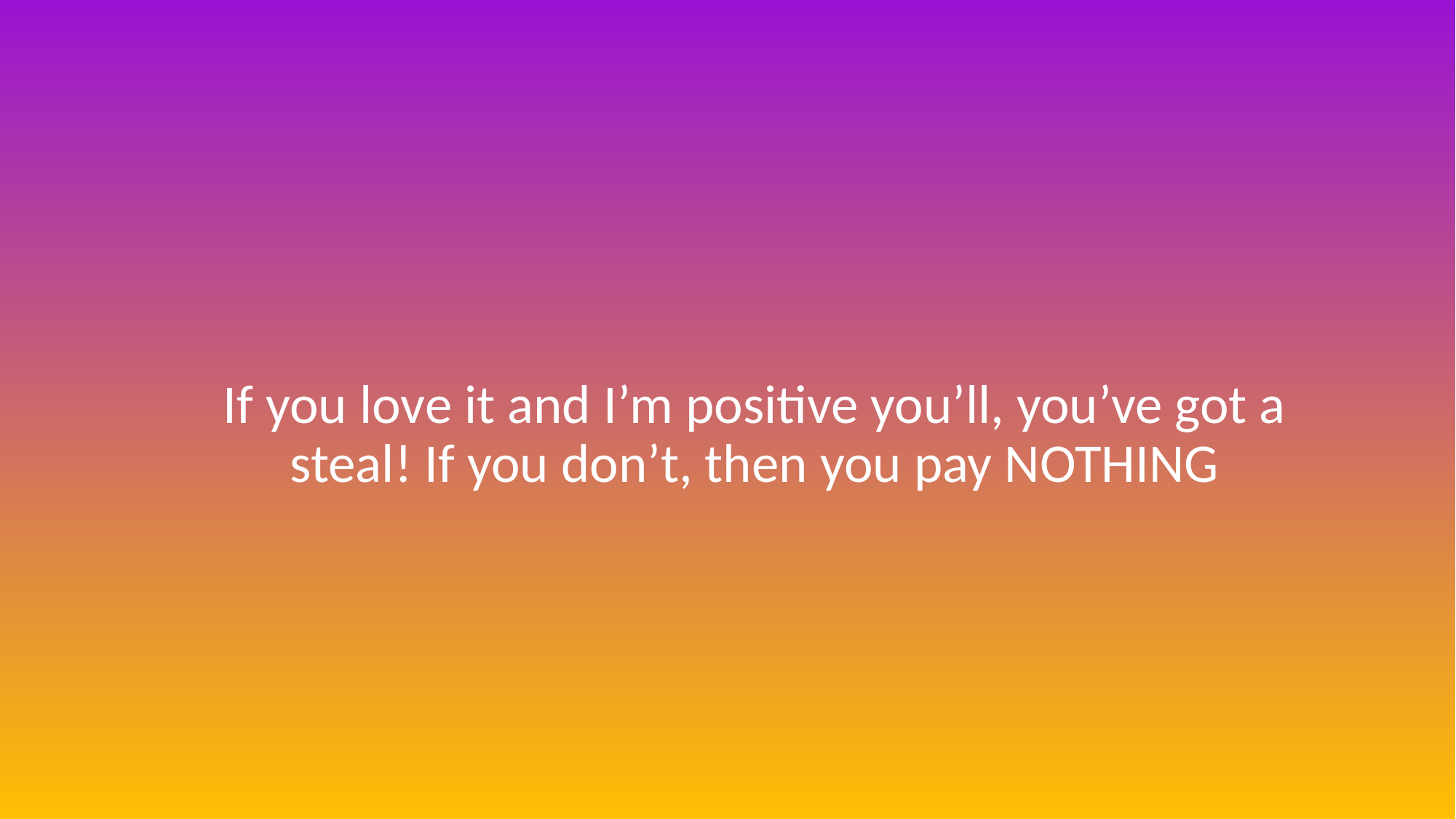

# If you love it and I’m positive you’ll, you’ve got a steal! If you don’t, then you pay NOTHING